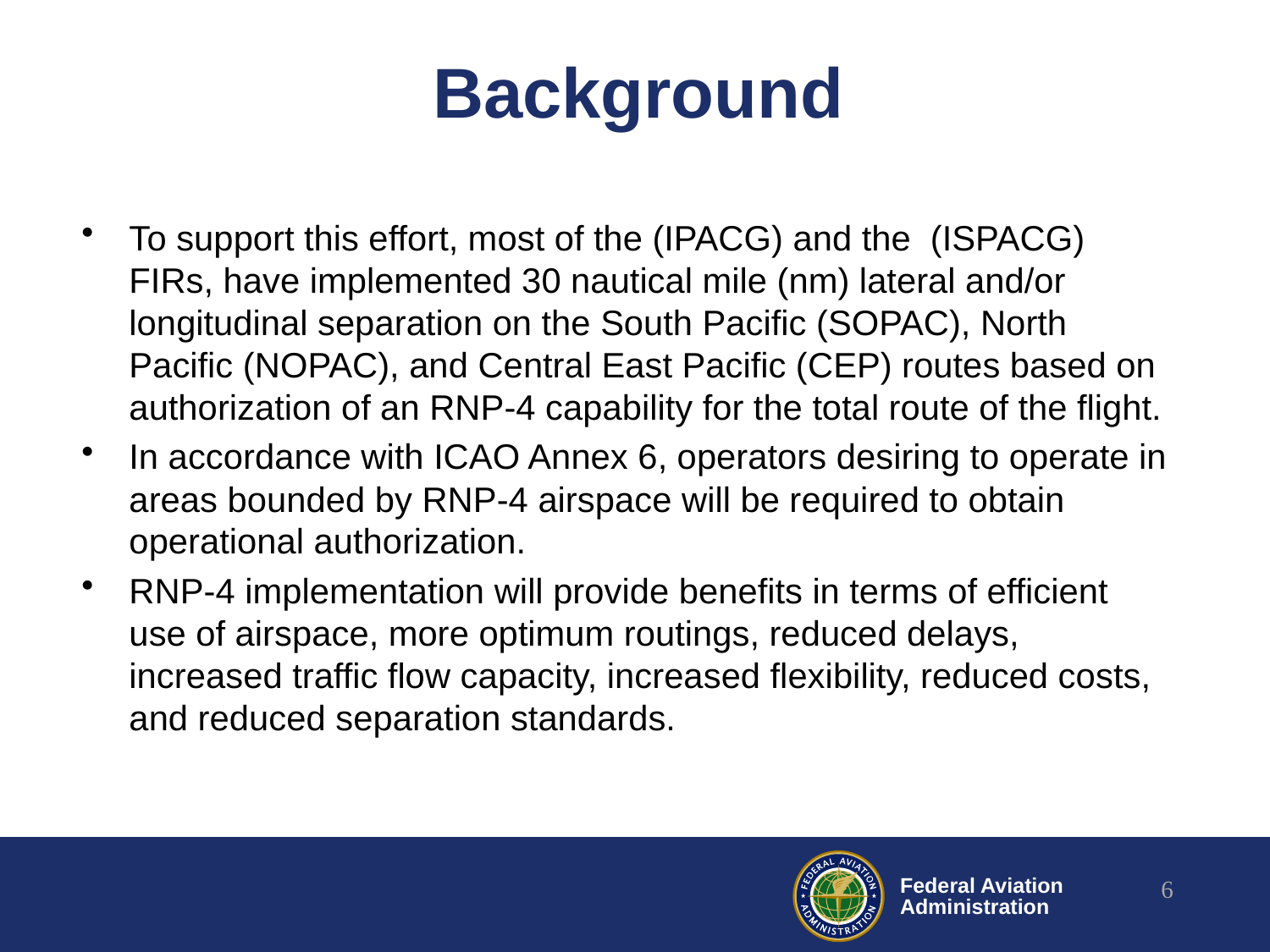

# Background
To support this effort, most of the (IPACG) and the  (ISPACG) FIRs, have implemented 30 nautical mile (nm) lateral and/or longitudinal separation on the South Pacific (SOPAC), North Pacific (NOPAC), and Central East Pacific (CEP) routes based on authorization of an RNP-4 capability for the total route of the flight.
In accordance with ICAO Annex 6, operators desiring to operate in areas bounded by RNP-4 airspace will be required to obtain operational authorization.
RNP-4 implementation will provide benefits in terms of efficient use of airspace, more optimum routings, reduced delays, increased traffic flow capacity, increased flexibility, reduced costs, and reduced separation standards.
6